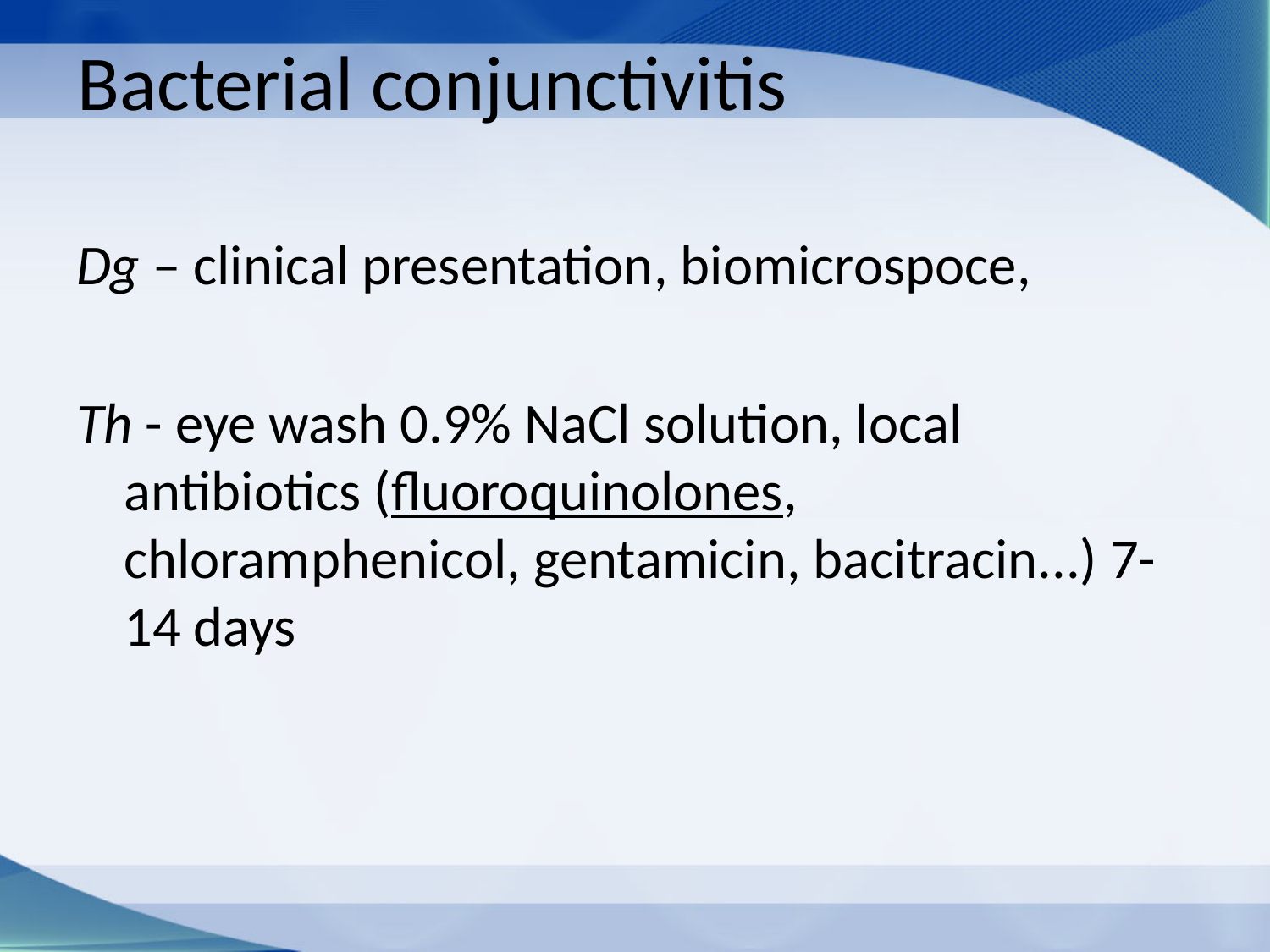

# Bacterial conjunctivitis
Dg – clinical presentation, biomicrospoce,

Th - eye wash 0.9% NaCl solution, local antibiotics (fluoroquinolones, chloramphenicol, gentamicin, bacitracin...) 7-14 days